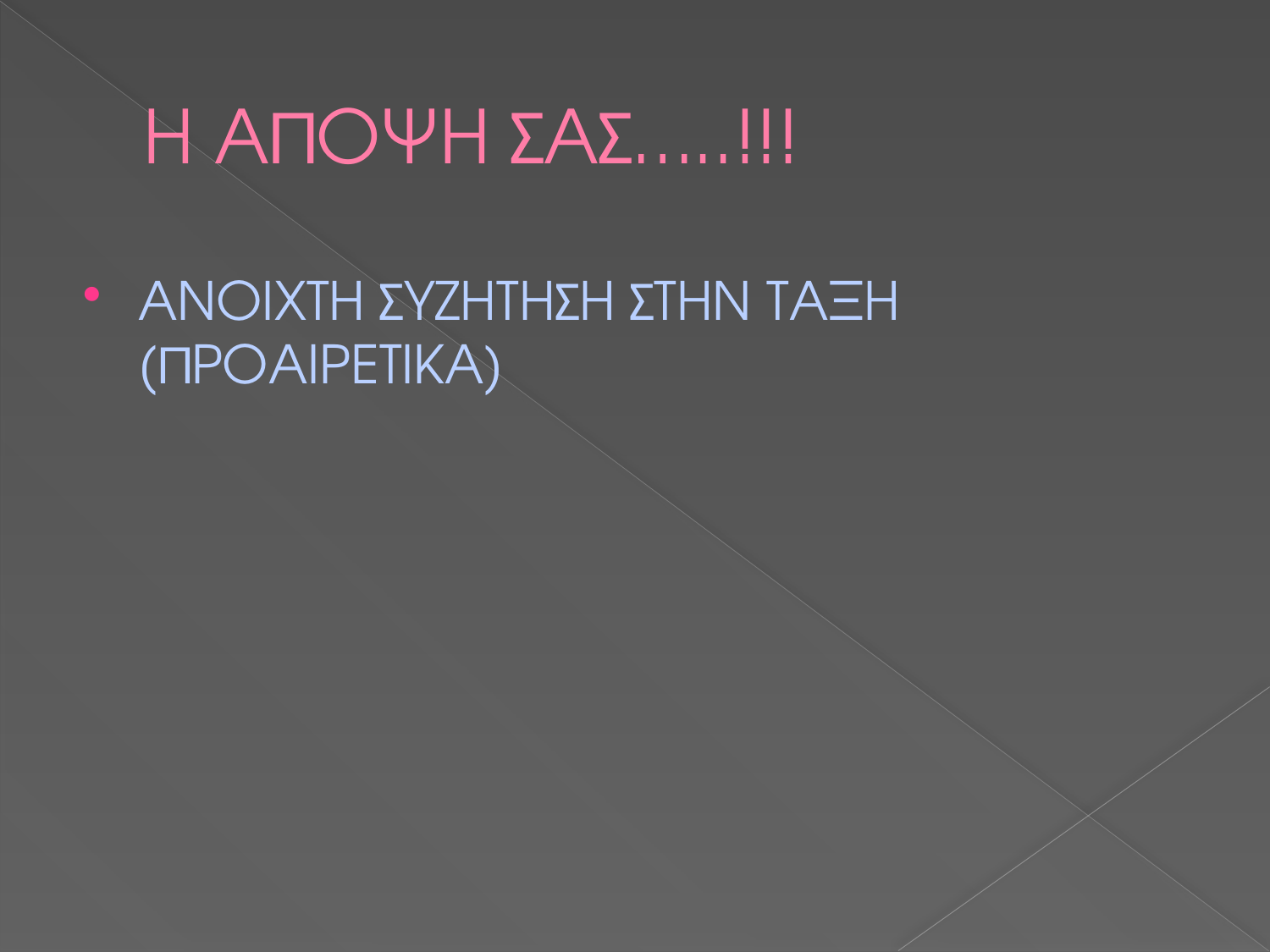

# Η ΑΠΟΨΗ ΣΑΣ…..!!!
ΑΝΟΙΧΤΗ ΣΥΖΗΤΗΣΗ ΣΤΗΝ ΤΑΞΗ (ΠΡΟΑΙΡΕΤΙΚΑ)